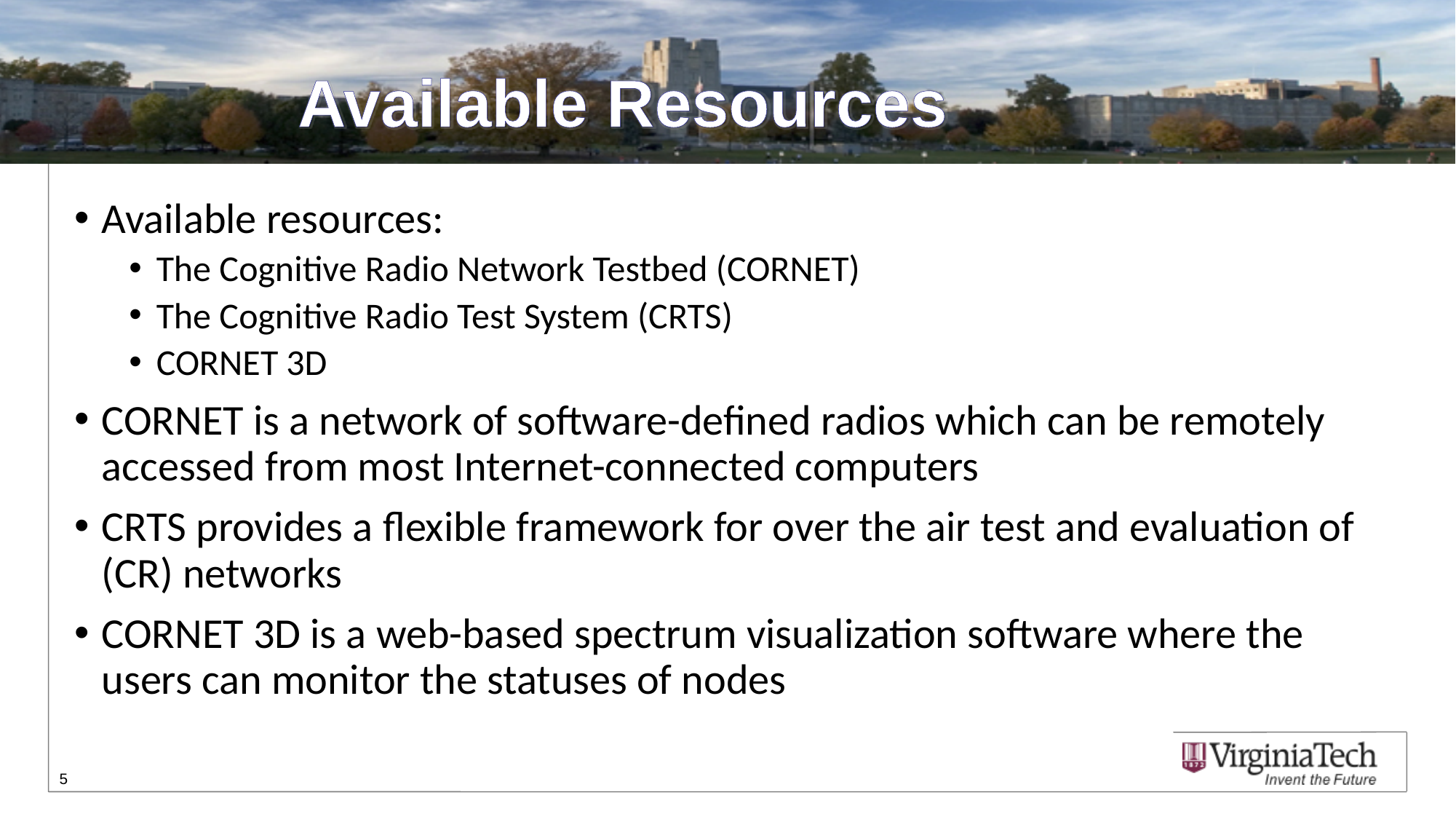

# Available Resources
Available resources:
The Cognitive Radio Network Testbed (CORNET)
The Cognitive Radio Test System (CRTS)
CORNET 3D
CORNET is a network of software-defined radios which can be remotely accessed from most Internet-connected computers
CRTS provides a flexible framework for over the air test and evaluation of (CR) networks
CORNET 3D is a web-based spectrum visualization software where the users can monitor the statuses of nodes
5